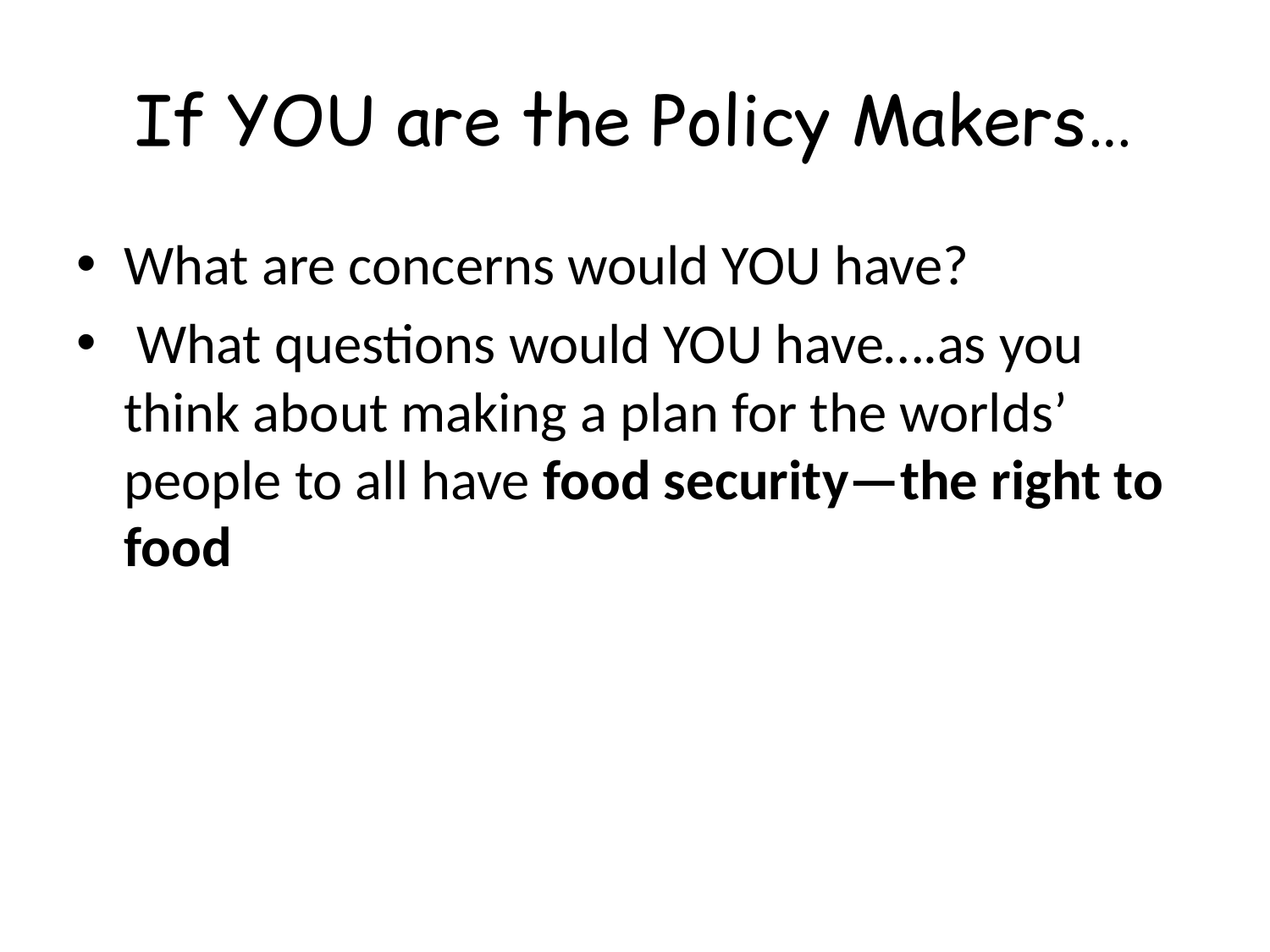

# If YOU are the Policy Makers…
What are concerns would YOU have?
 What questions would YOU have….as you think about making a plan for the worlds’ people to all have food security—the right to food